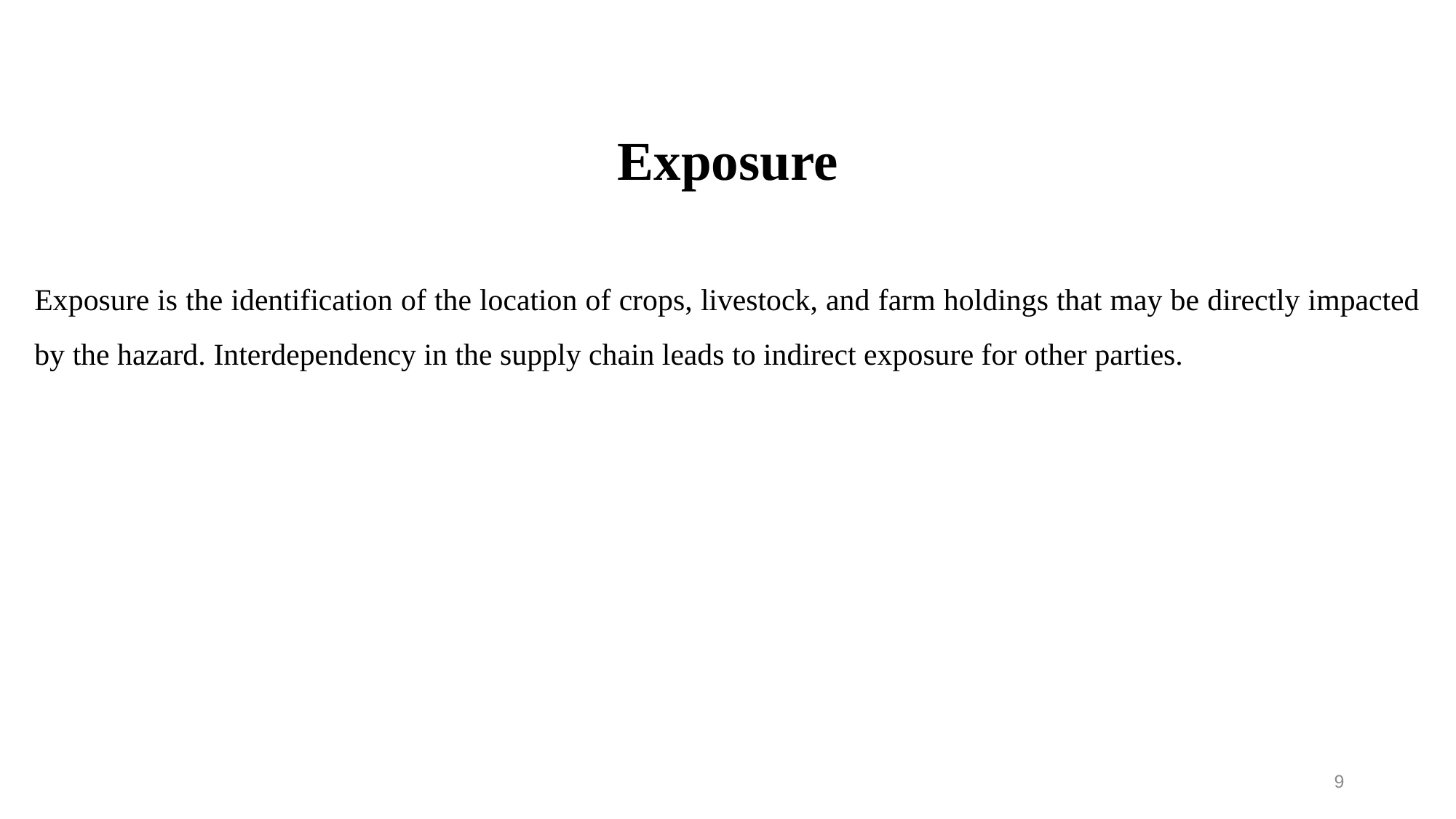

# Exposure
Exposure is the identification of the location of crops, livestock, and farm holdings that may be directly impacted by the hazard. Interdependency in the supply chain leads to indirect exposure for other parties.

9